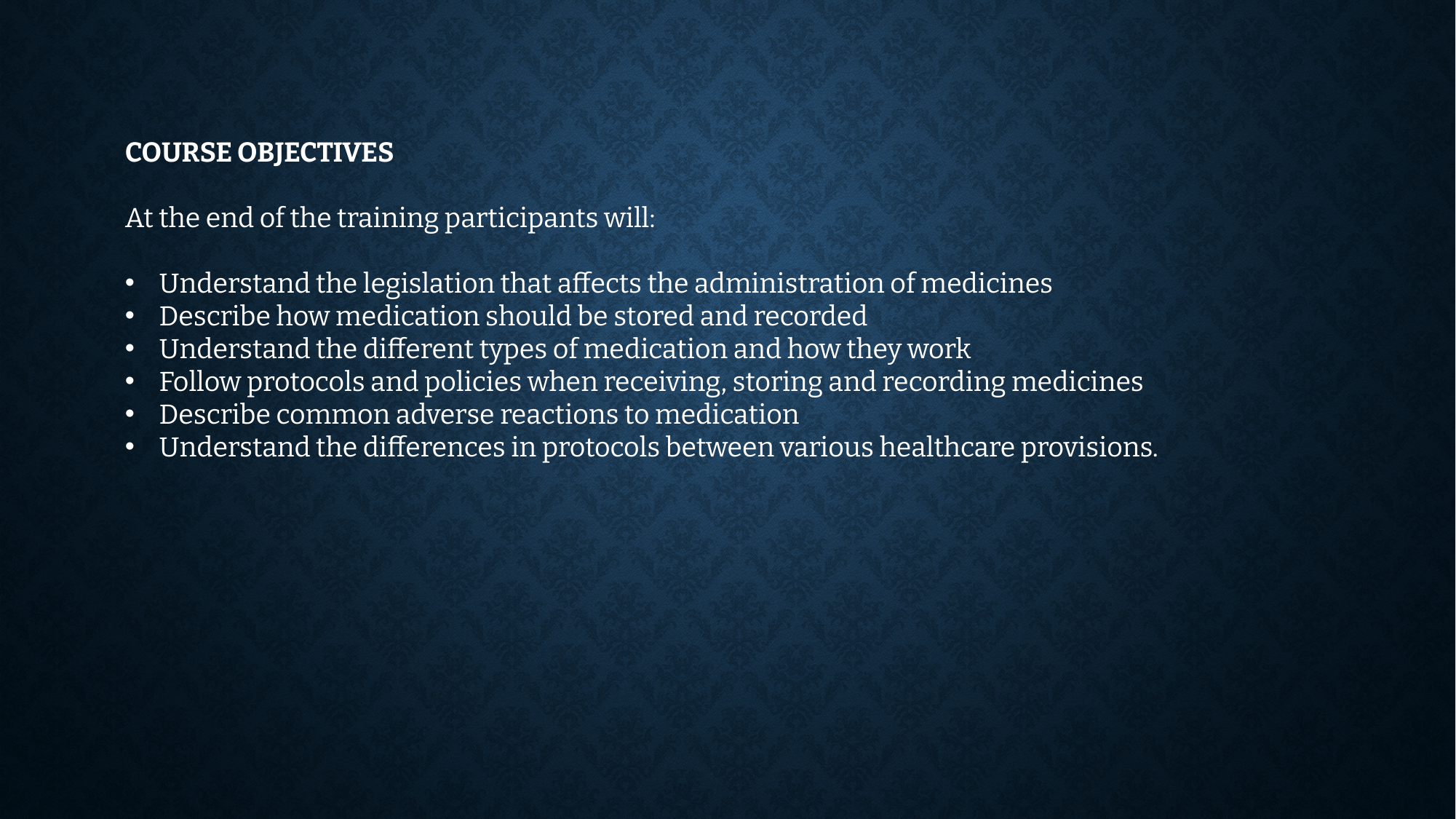

COURSE OBJECTIVES

At the end of the training participants will:

Understand the legislation that affects the administration of medicines
Describe how medication should be stored and recorded
Understand the different types of medication and how they work
Follow protocols and policies when receiving, storing and recording medicines
Describe common adverse reactions to medication
Understand the differences in protocols between various healthcare provisions.